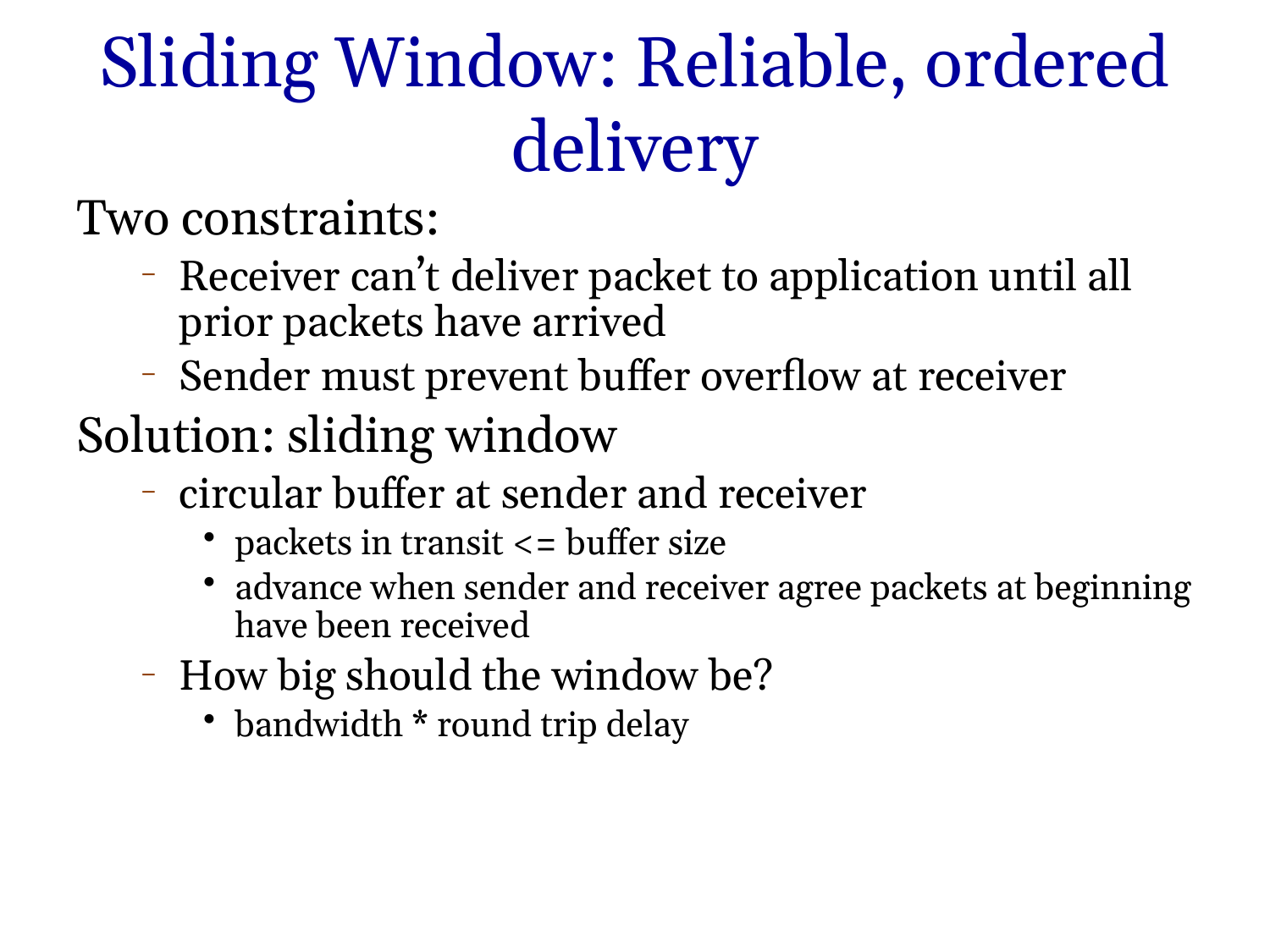

# Sliding Window: Reliable, ordered delivery
Two constraints:
Receiver can’t deliver packet to application until all prior packets have arrived
Sender must prevent buffer overflow at receiver
Solution: sliding window
circular buffer at sender and receiver
packets in transit <= buffer size
advance when sender and receiver agree packets at beginning have been received
How big should the window be?
bandwidth * round trip delay